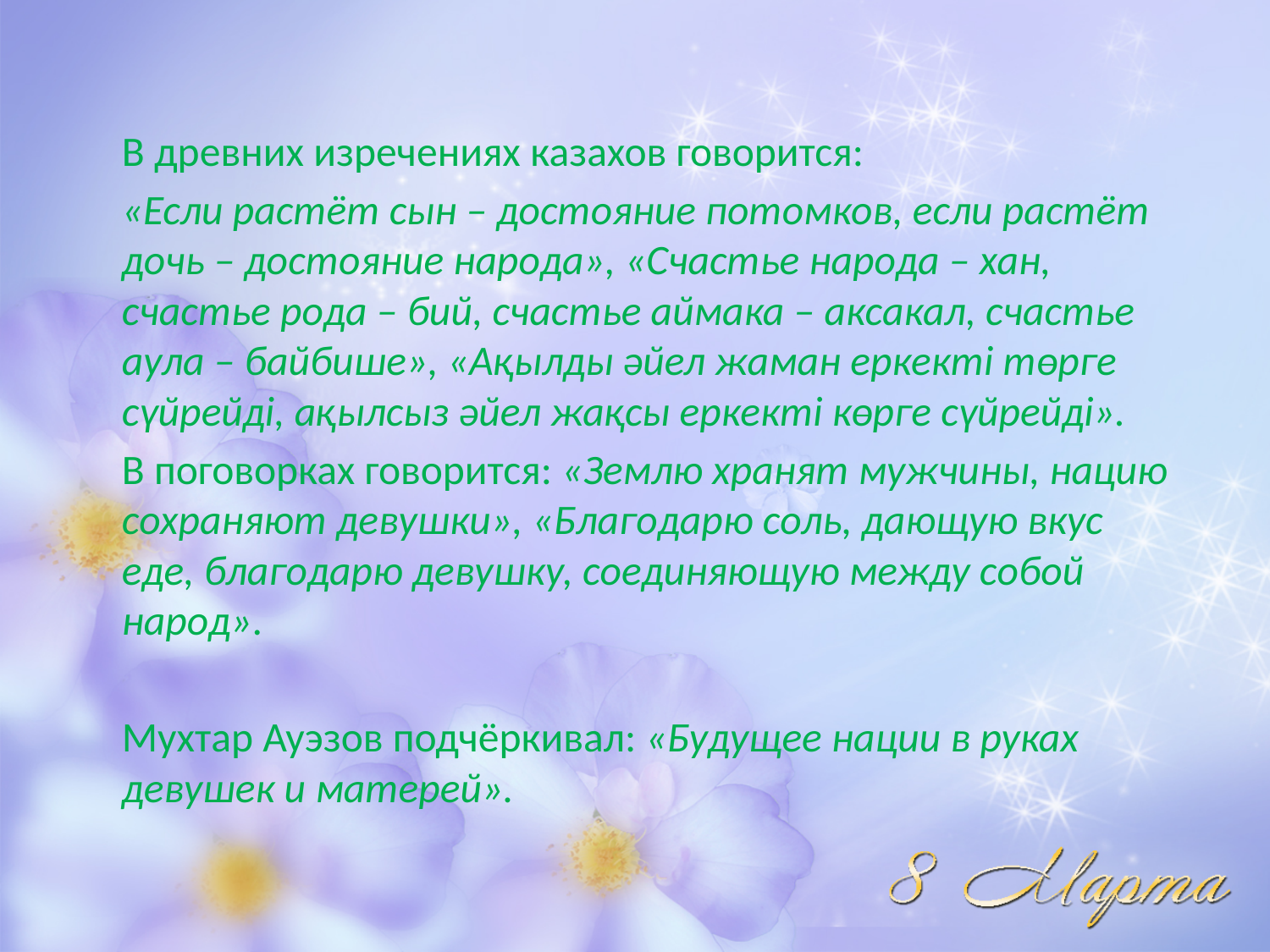

В древних изречениях казахов говорится:
«Если растёт сын – достояние потомков, если растёт дочь – достояние народа», «Счастье народа – хан, счастье рода – бий, счастье аймака – аксакал, счастье аула – байбише», «Ақылды әйел жаман еркекті төрге сүйрейді, ақылсыз әйел жақсы еркекті көрге сүйрейді».
В поговорках говорится: «Землю хранят мужчины, нацию сохраняют девушки», «Благодарю соль, дающую вкус еде, благодарю девушку, соединяющую между собой народ».

Мухтар Ауэзов подчёркивал: «Будущее нации в руках девушек и матерей».